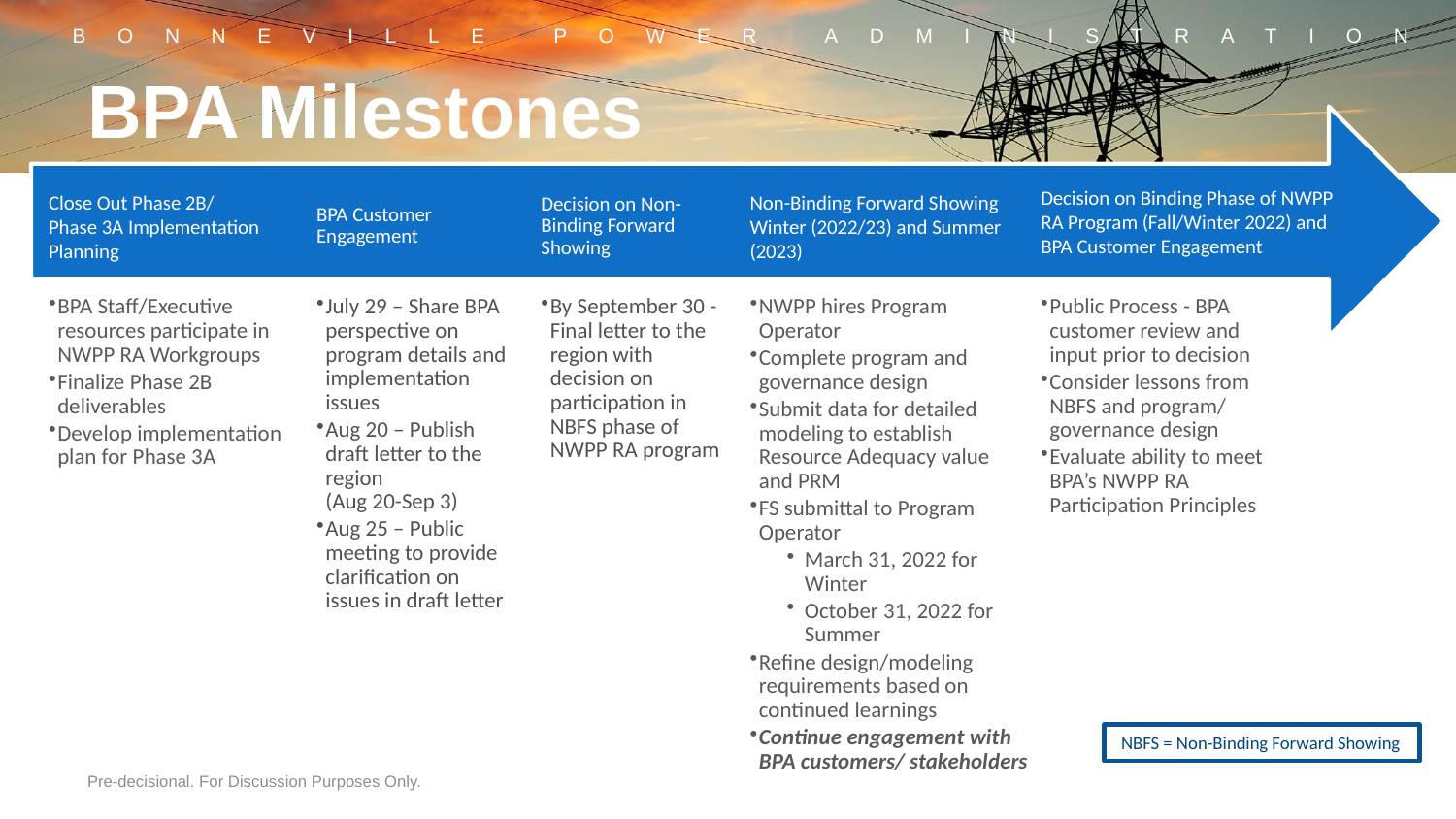

# BPA Milestones

Decision on Binding Phase of NWPP RA Program (Fall/Winter 2022) and BPA Customer Engagement
BPA Customer Engagement
Decision on Non-Binding Forward Showing
Non-Binding Forward Showing
Winter (2022/23) and Summer (2023)
Close Out Phase 2B/
Phase 3A Implementation Planning
July 29 – Share BPA perspective on program details and implementation issues
Aug 20 – Publish draft letter to the region
(Aug 20-Sep 3)
Aug 25 – Public meeting to provide clarification on issues in draft letter
By September 30 - Final letter to the region with decision on participation in NBFS phase of NWPP RA program
NWPP hires Program Operator
Complete program and governance design
Submit data for detailed modeling to establish Resource Adequacy value and PRM
FS submittal to Program Operator
March 31, 2022 for Winter
October 31, 2022 for Summer
Refine design/modeling requirements based on continued learnings
Continue engagement with BPA customers/ stakeholders
BPA Staff/Executive resources participate in NWPP RA Workgroups
Finalize Phase 2B deliverables
Develop implementation plan for Phase 3A
Public Process - BPA customer review and input prior to decision
Consider lessons from NBFS and program/ governance design
Evaluate ability to meet BPA’s NWPP RA Participation Principles
NBFS = Non-Binding Forward Showing

Pre-decisional. For Discussion Purposes Only.